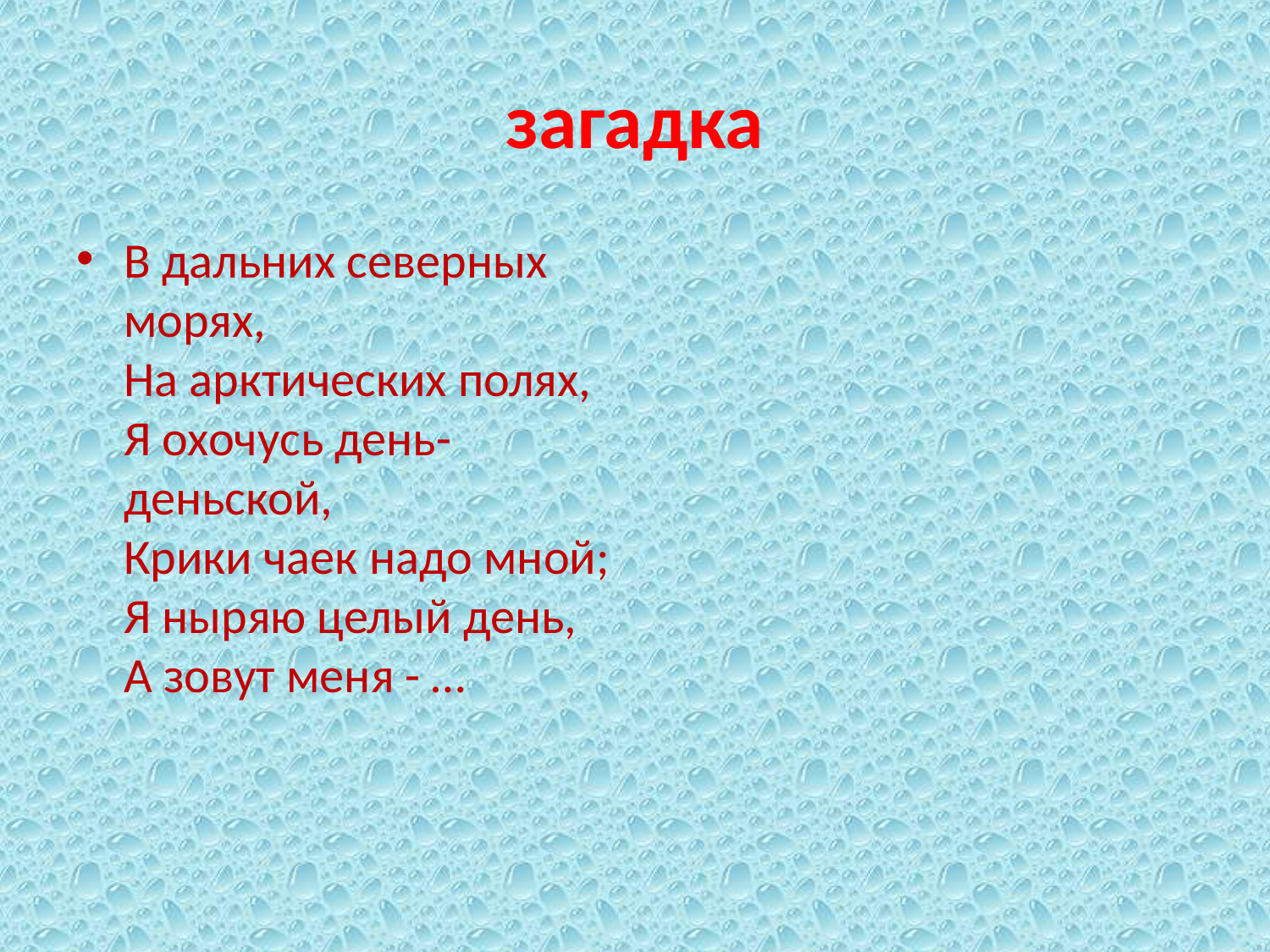

# загадка
В дальних северных морях,
На арктических полях,
Я охочусь день-деньской,
Крики чаек надо мной;
Я ныряю целый день,
А зовут меня - …